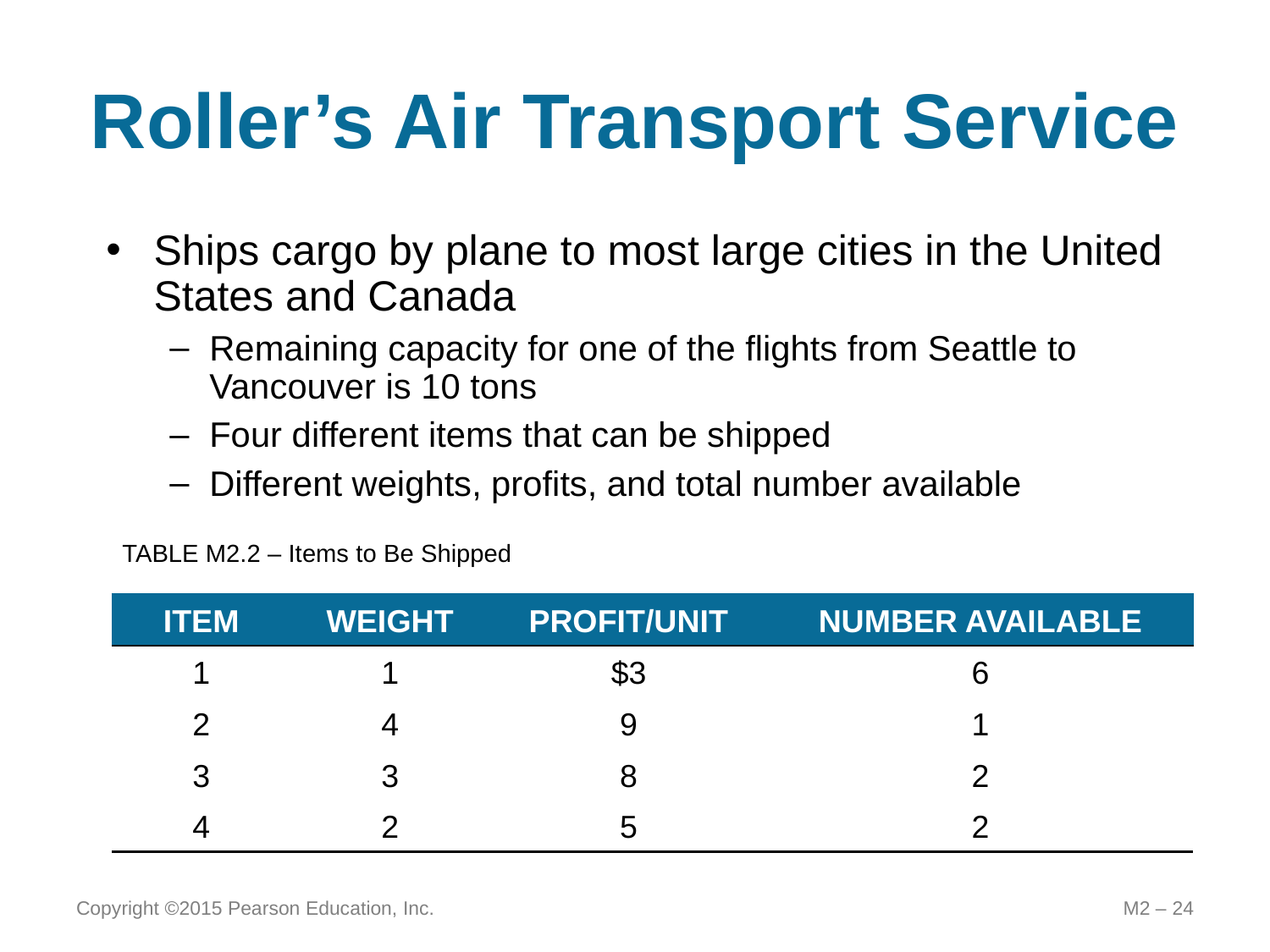

# Roller’s Air Transport Service
Ships cargo by plane to most large cities in the United States and Canada
Remaining capacity for one of the flights from Seattle to Vancouver is 10 tons
Four different items that can be shipped
Different weights, profits, and total number available

TABLE M2.2 – Items to Be Shipped
| ITEM | WEIGHT | PROFIT/UNIT | NUMBER AVAILABLE |
| --- | --- | --- | --- |
| 1 | 1 | $3 | 6 |
| 2 | 4 | 9 | 1 |
| 3 | 3 | 8 | 2 |
| 4 | 2 | 5 | 2 |
Copyright ©2015 Pearson Education, Inc.
M2 – 24